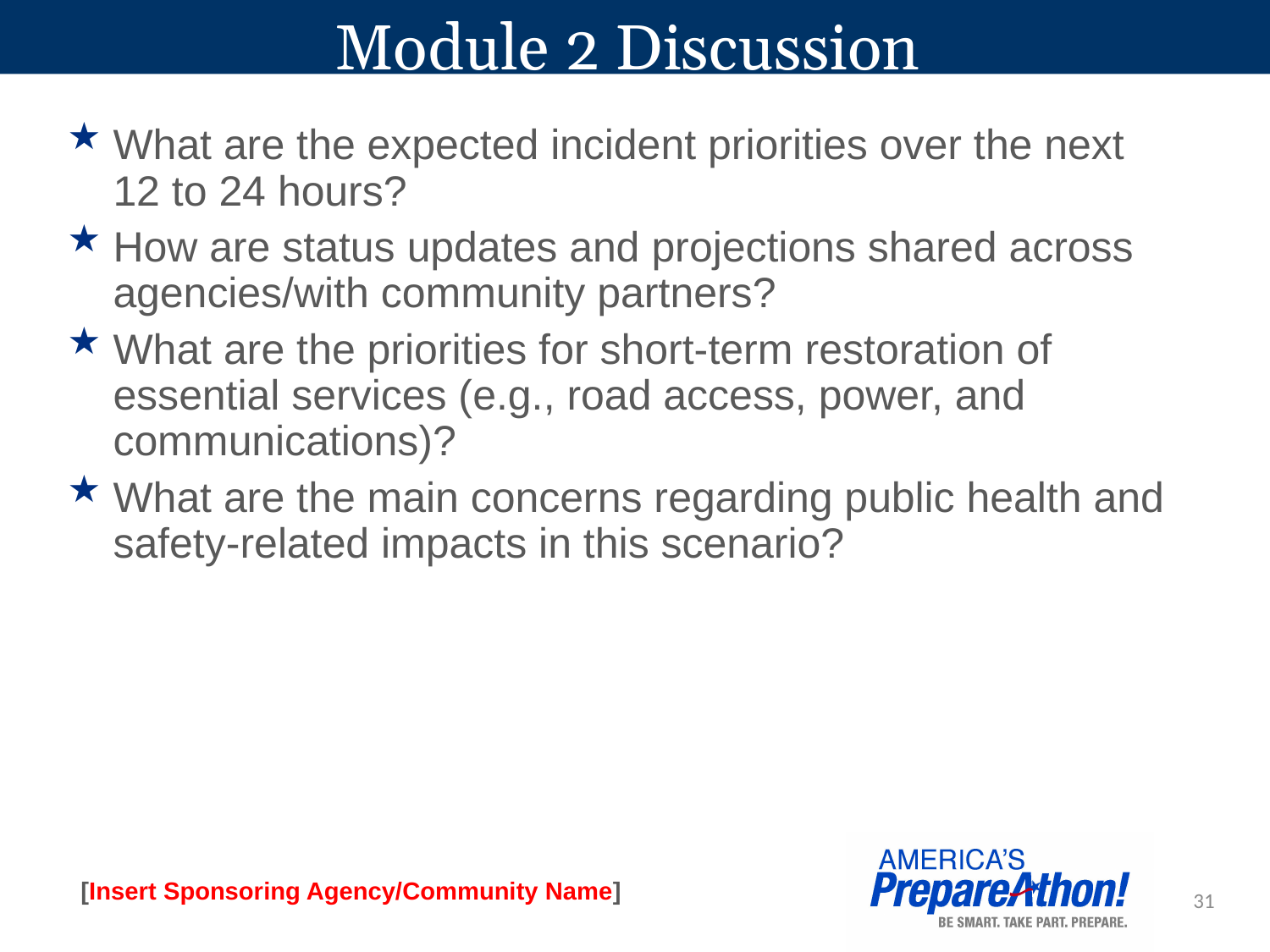

# Module 2 Discussion
What are the expected incident priorities over the next 12 to 24 hours?
How are status updates and projections shared across agencies/with community partners?
What are the priorities for short-term restoration of essential services (e.g., road access, power, and communications)?
What are the main concerns regarding public health and safety-related impacts in this scenario?

31